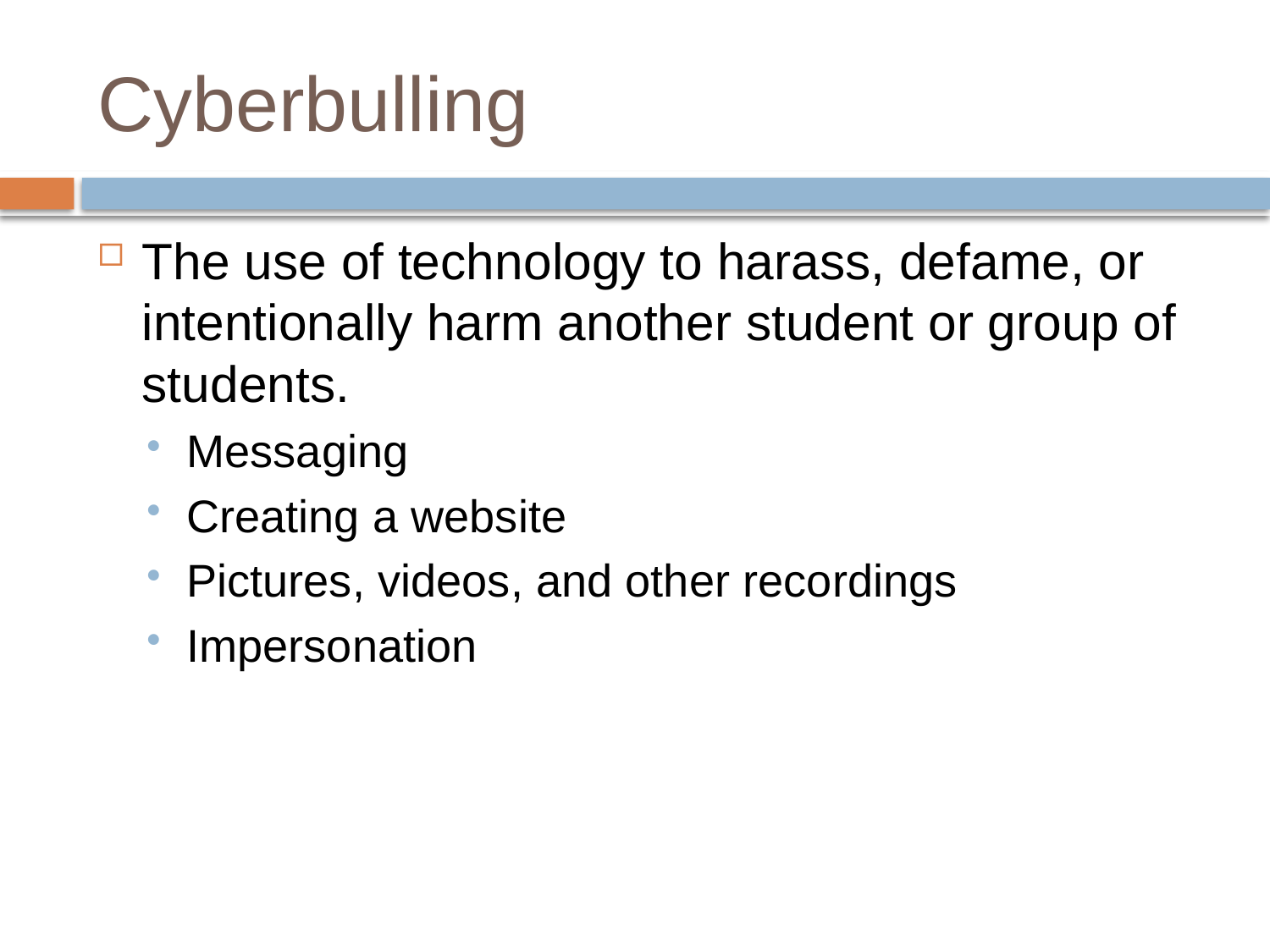

# Cyberbulling
The use of technology to harass, defame, or intentionally harm another student or group of students.
Messaging
Creating a website
Pictures, videos, and other recordings
Impersonation